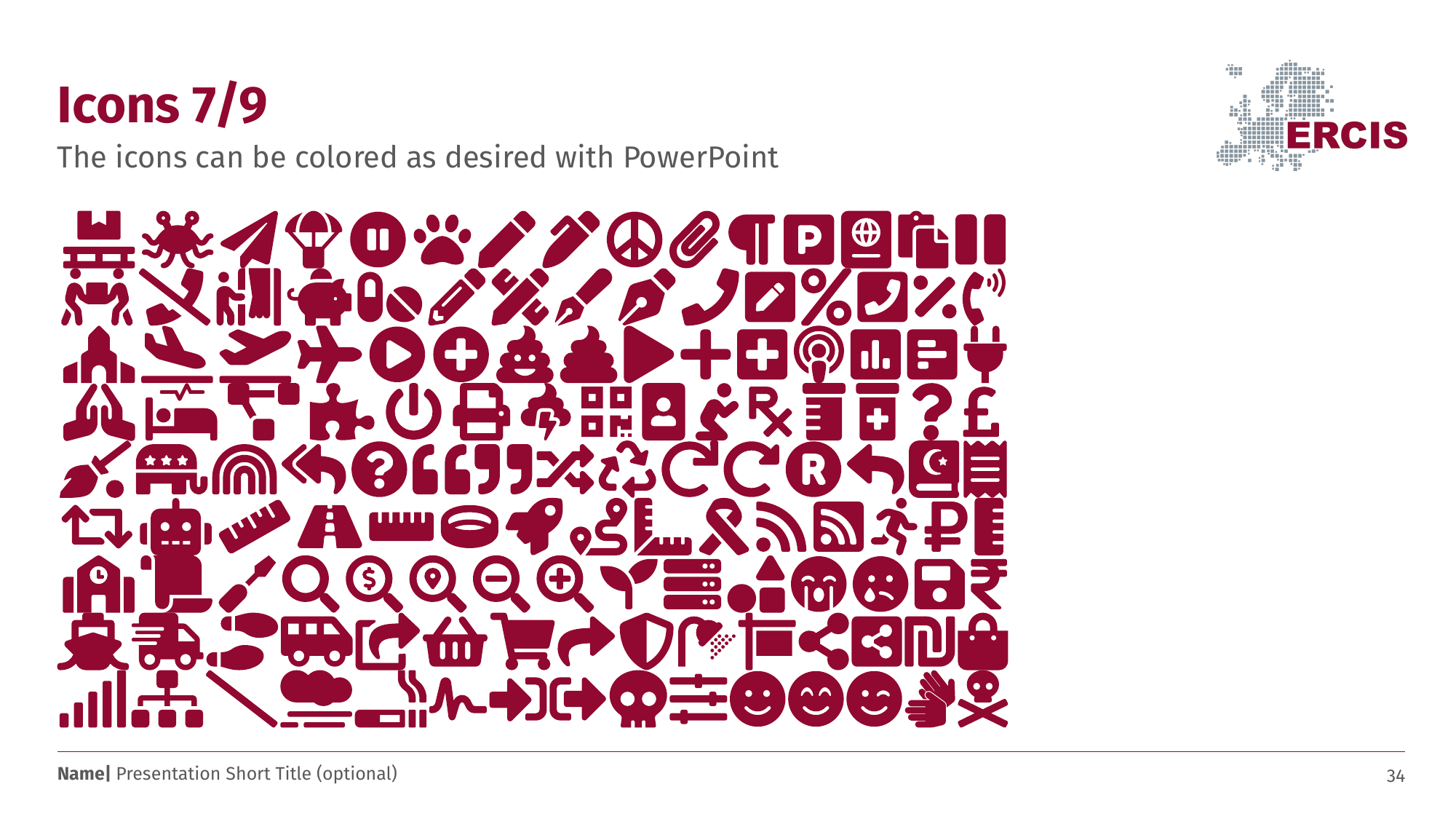

# Icons 7/9
The icons can be colored as desired with PowerPoint

34